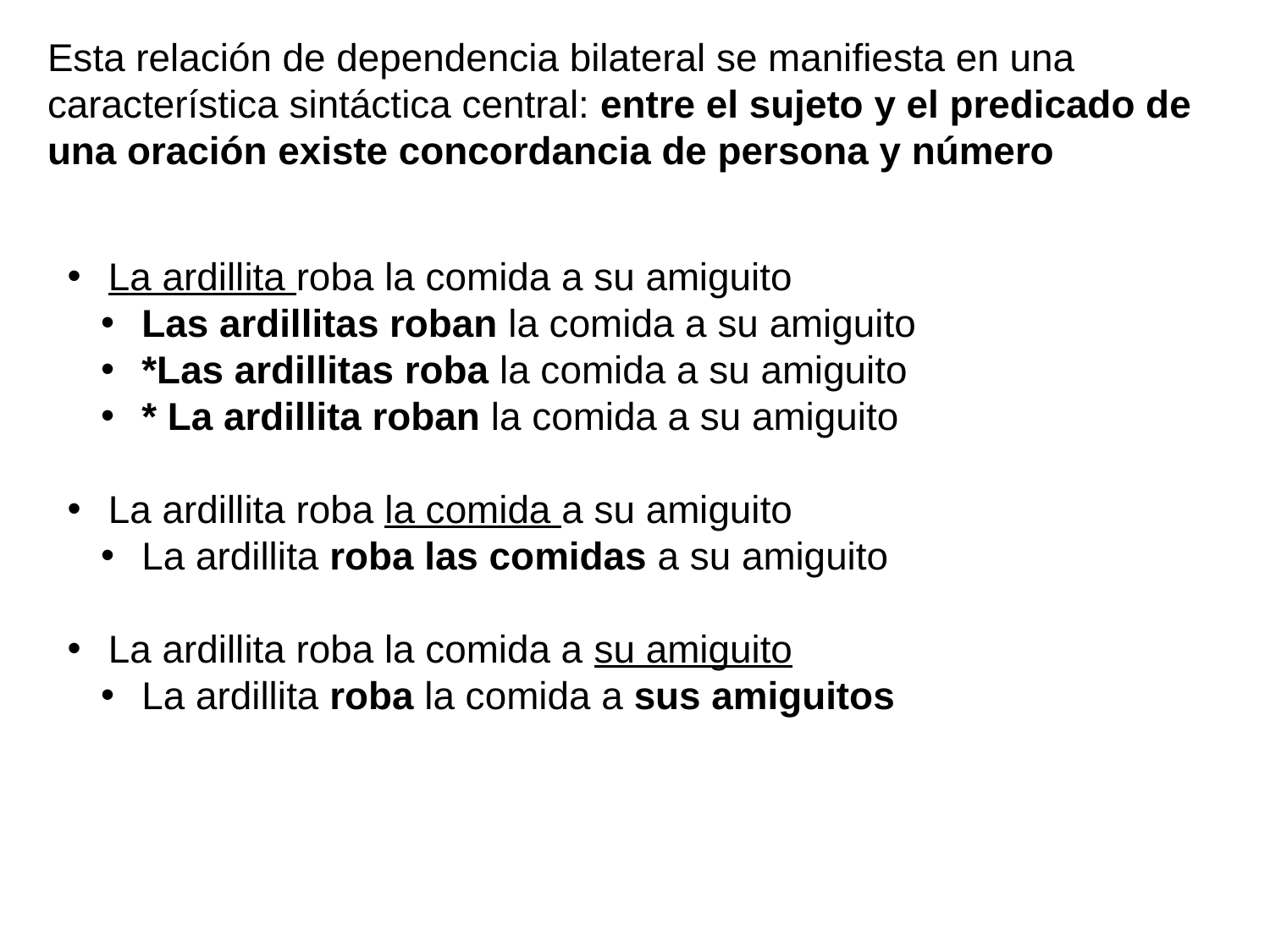

Esta relación de dependencia bilateral se manifiesta en una característica sintáctica central: entre el sujeto y el predicado de una oración existe concordancia de persona y número
 La ardillita roba la comida a su amiguito
 Las ardillitas roban la comida a su amiguito
 *Las ardillitas roba la comida a su amiguito
 * La ardillita roban la comida a su amiguito

 La ardillita roba la comida a su amiguito
 La ardillita roba las comidas a su amiguito

 La ardillita roba la comida a su amiguito
 La ardillita roba la comida a sus amiguitos